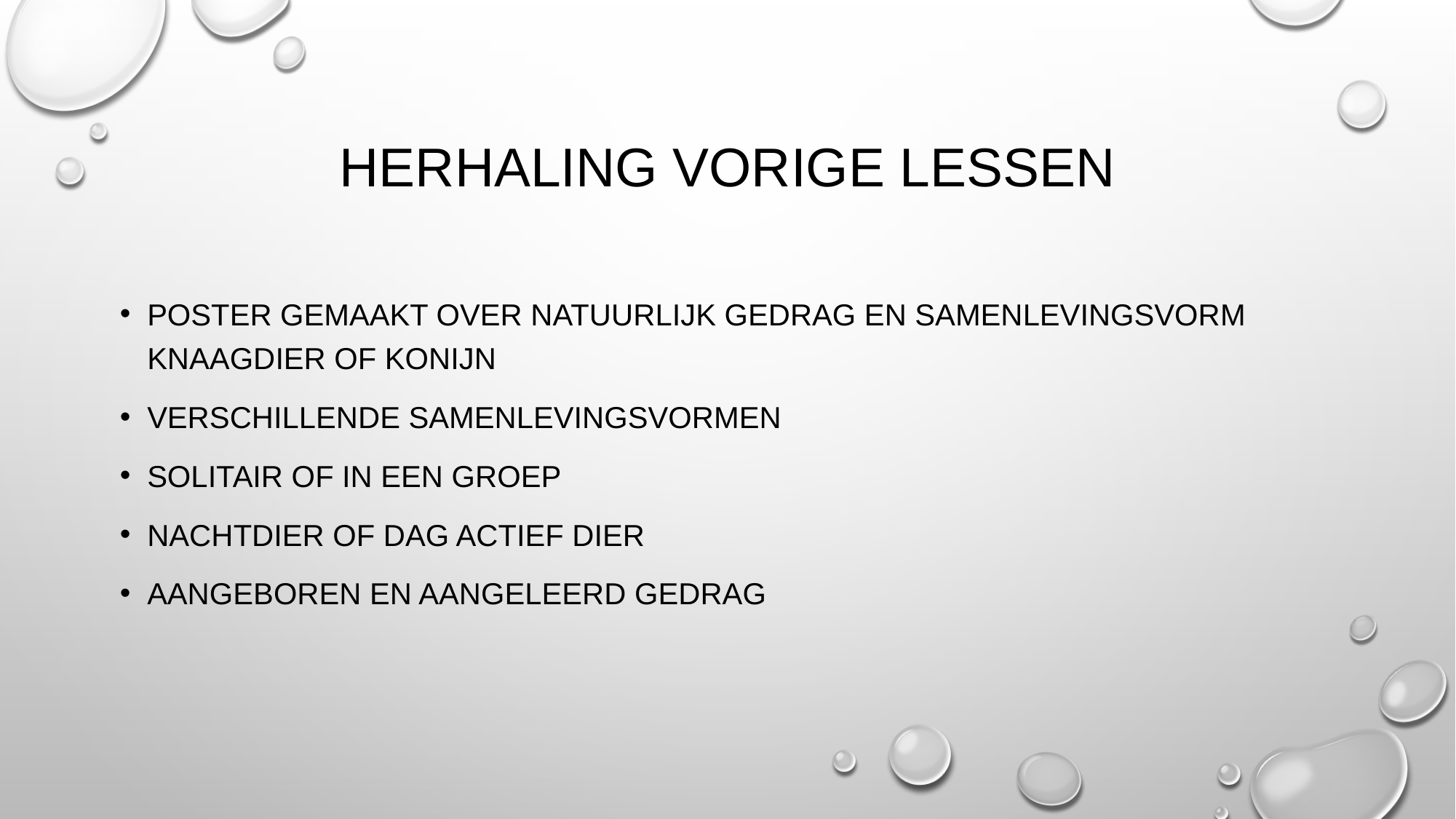

# Herhaling vorige lessen
Poster gemaakt over natuurlijk gedrag en samenlevingsvorm knaagdier of konijn
Verschillende samenlevingsvormen
Solitair of in een groep
Nachtdier of dag actief dier
Aangeboren en aangeleerd gedrag